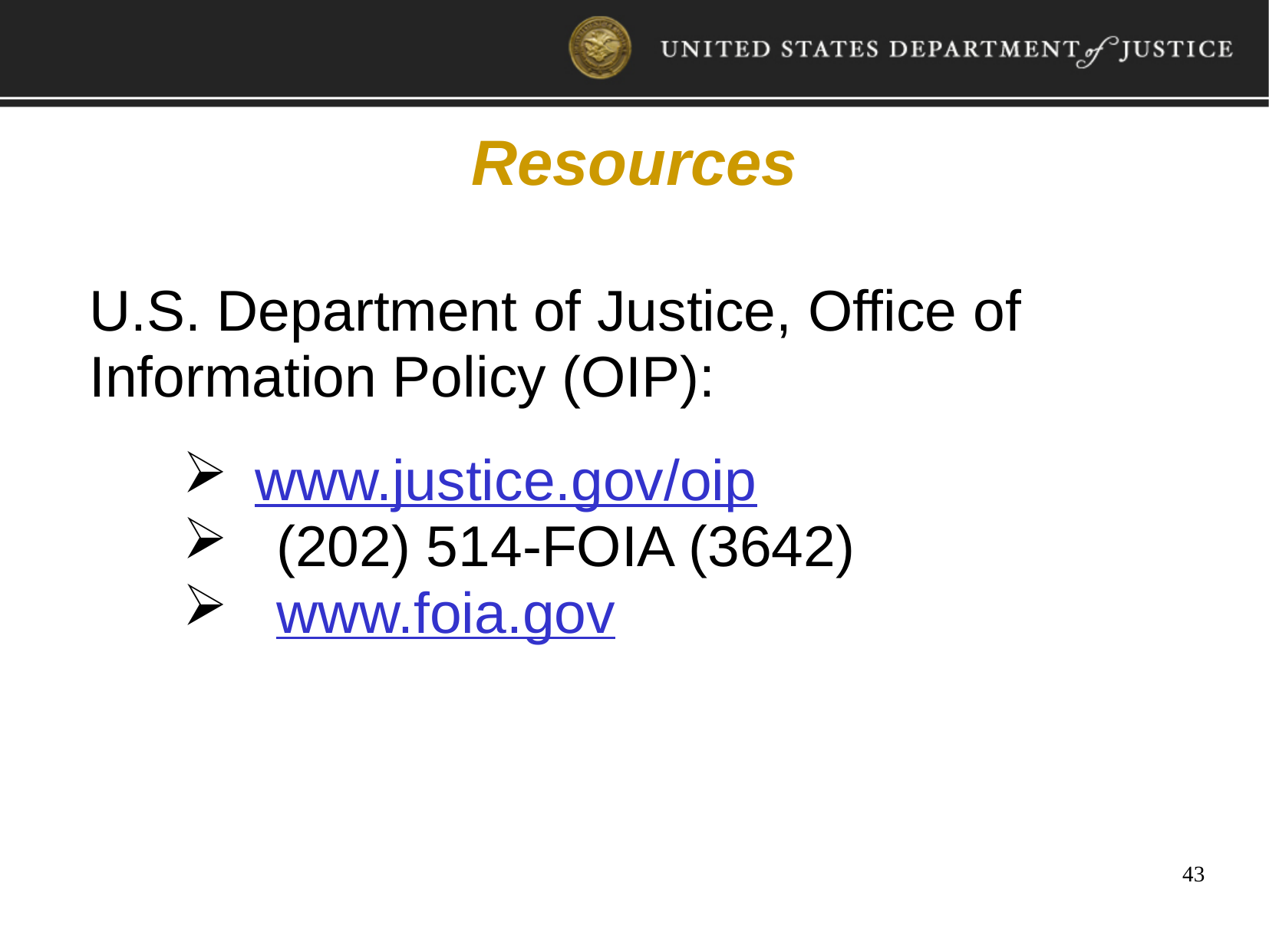

Resources
U.S. Department of Justice, Office of Information Policy (OIP):

www.justice.gov/oip
(202) 514-FOIA (3642)
www.foia.gov

43